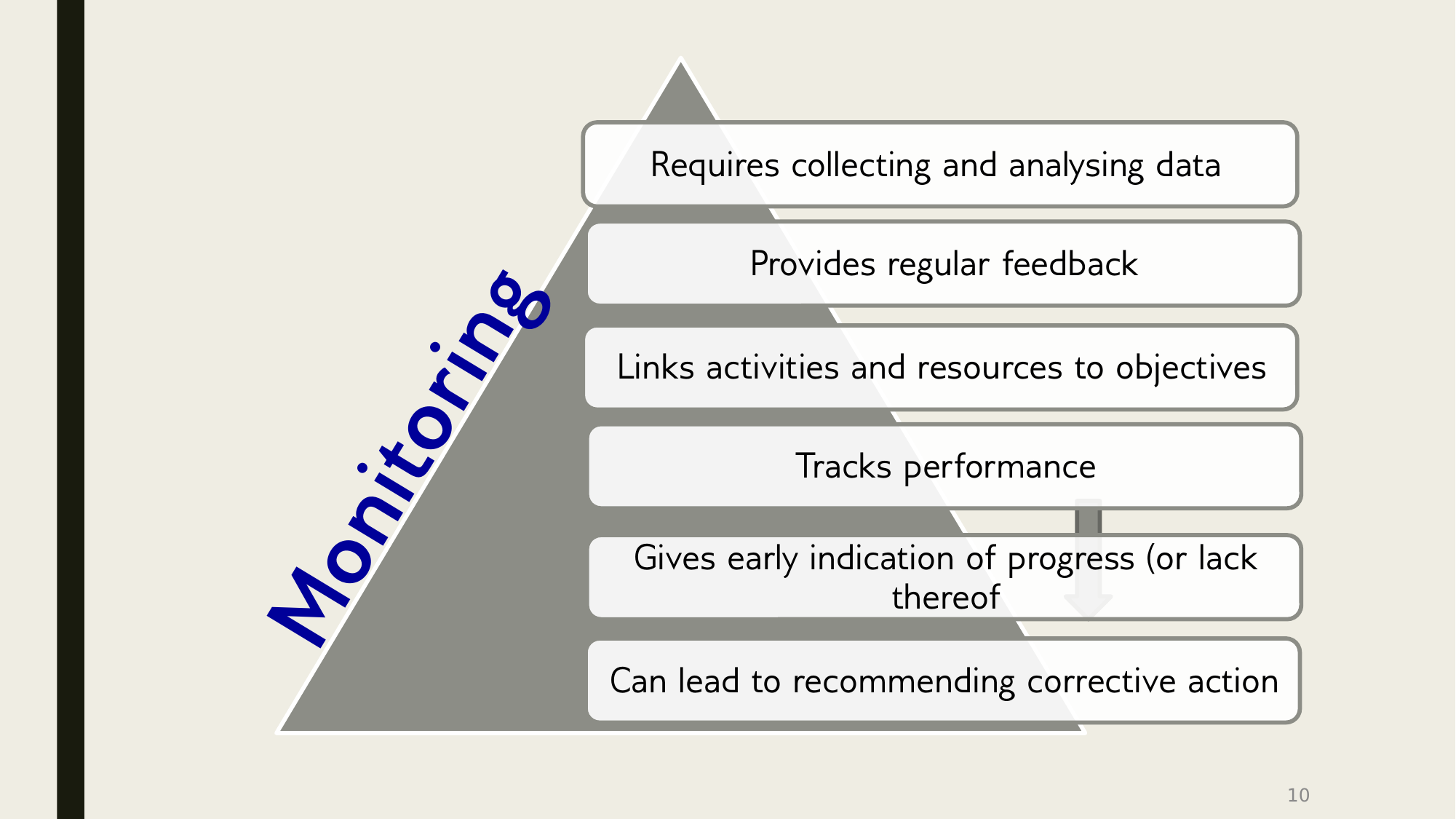

Requires collecting and analysing data
Provides regular feedback
Links activities and resources to objectives
Tracks performance
Gives early indication of progress (or lack thereof
Can lead to recommending corrective action
Monitoring

10